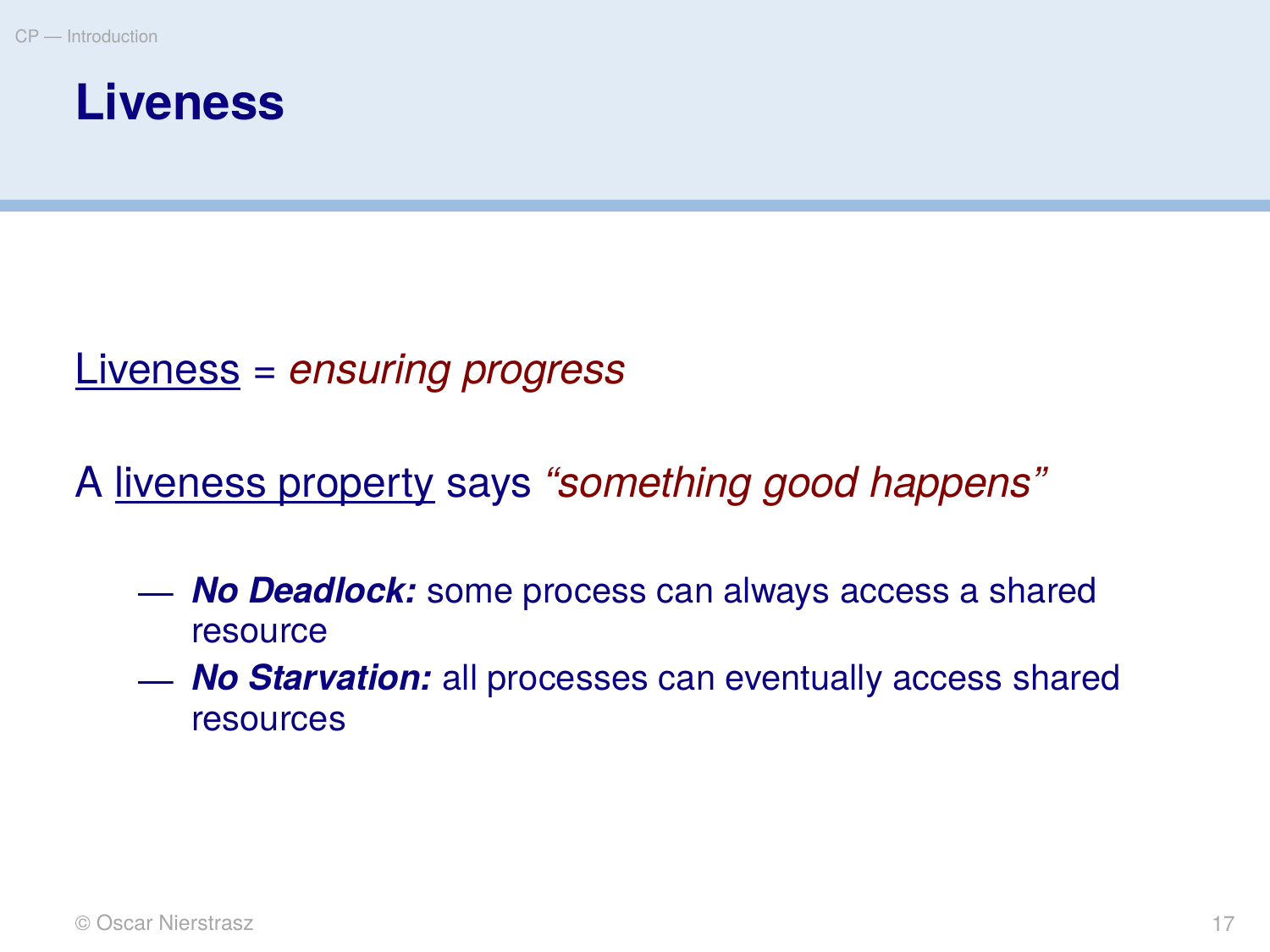

CP — Introduction
# Liveness
Liveness = ensuring progress

A liveness property says “something good happens”

No Deadlock: some process can always access a shared resource
No Starvation: all processes can eventually access shared resources
© Oscar Nierstrasz
17